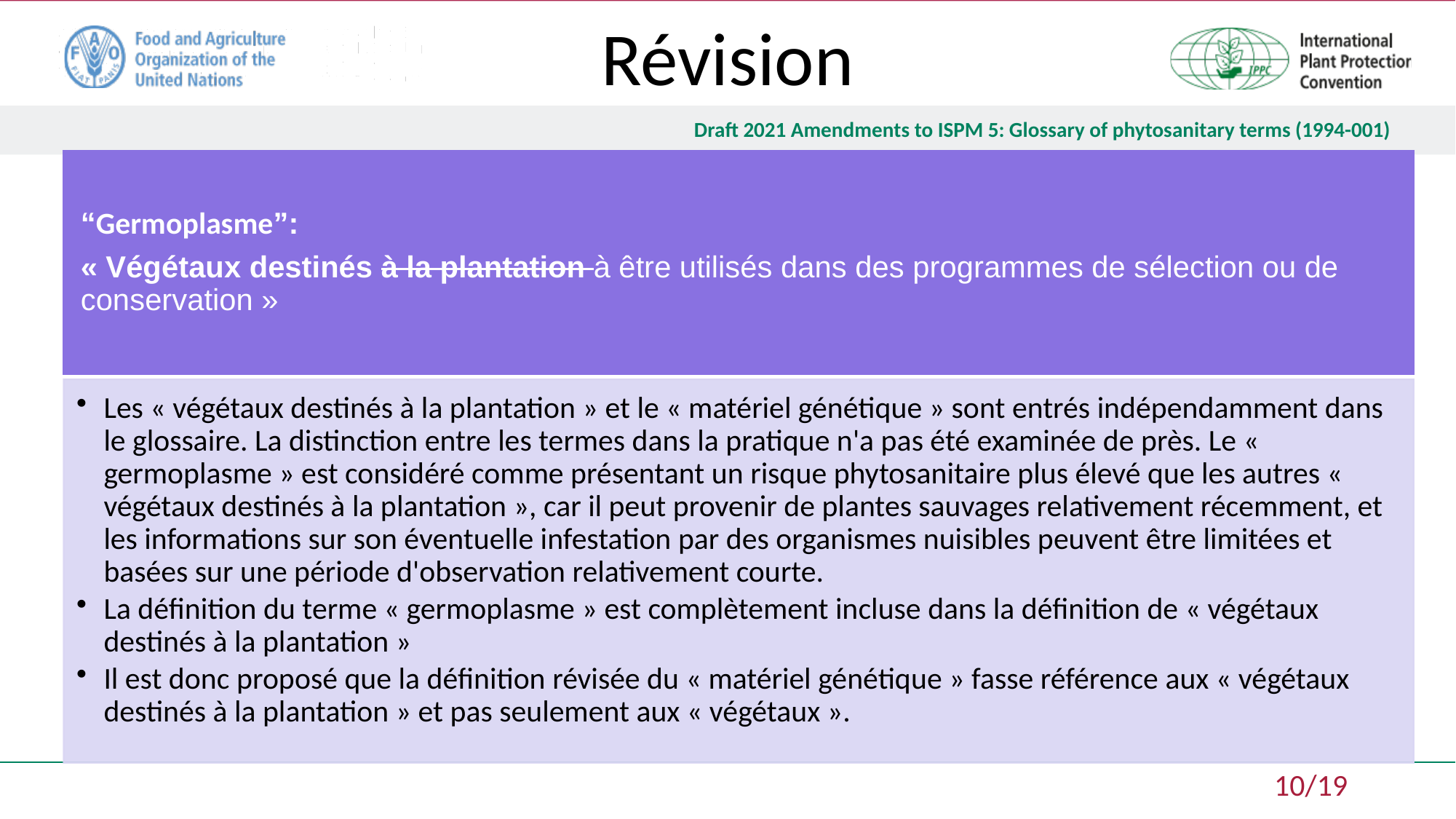

Révision
“Germoplasme”:
« Végétaux destinés à la plantation à être utilisés dans des programmes de sélection ou de conservation »
Les « végétaux destinés à la plantation » et le « matériel génétique » sont entrés indépendamment dans le glossaire. La distinction entre les termes dans la pratique n'a pas été examinée de près. Le « germoplasme » est considéré comme présentant un risque phytosanitaire plus élevé que les autres « végétaux destinés à la plantation », car il peut provenir de plantes sauvages relativement récemment, et les informations sur son éventuelle infestation par des organismes nuisibles peuvent être limitées et basées sur une période d'observation relativement courte.
La définition du terme « germoplasme » est complètement incluse dans la définition de « végétaux destinés à la plantation »
Il est donc proposé que la définition révisée du « matériel génétique » fasse référence aux « végétaux destinés à la plantation » et pas seulement aux « végétaux ».